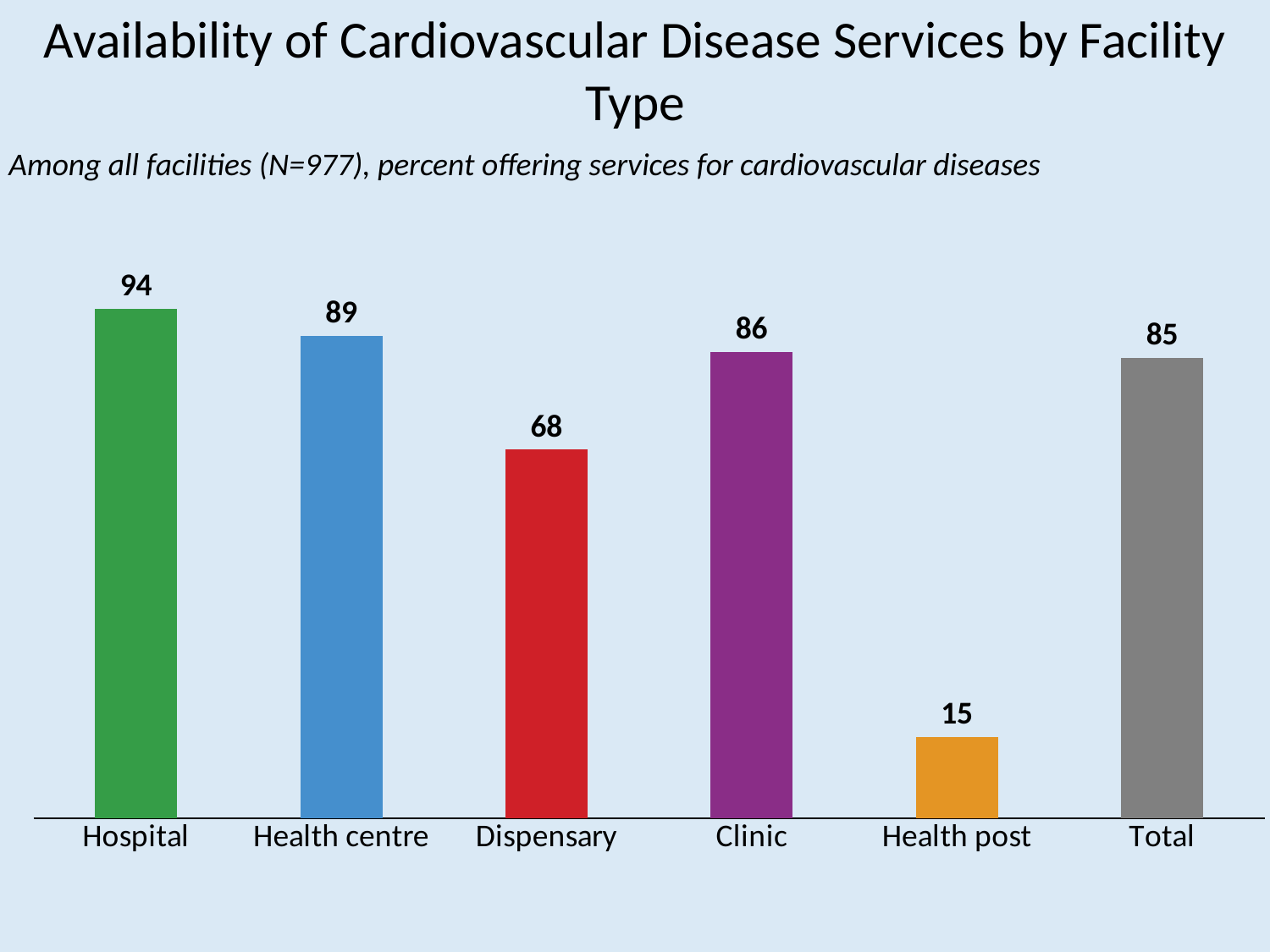

Availability of Cardiovascular Disease Services by Facility Type
Among all facilities (N=977), percent offering services for cardiovascular diseases

### Chart

| Category | CVD |
|---|---|
| Hospital | 94.0 |
| Health centre | 89.0 |
| Dispensary | 68.0 |
| Clinic | 86.0 |
| Health post | 15.0 |
| Total | 85.0 |